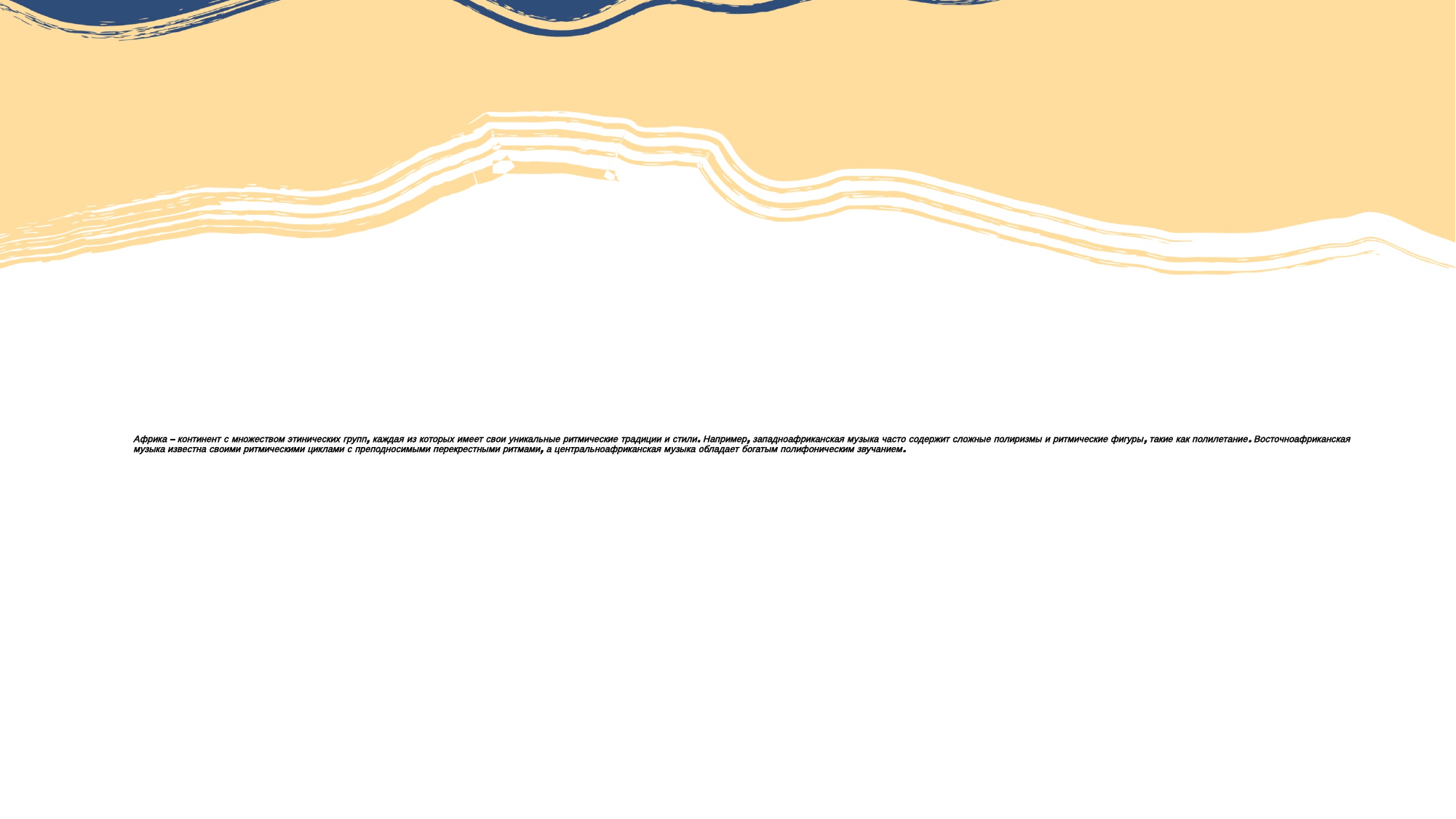

# Африка – континент с множеством этинических групп, каждая из которых имеет свои уникальные ритмические традиции и стили. Например, западноафриканская музыка часто содержит сложные полиризмы и ритмические фигуры, такие как полилетание. Восточноафриканская музыка известна своими ритмическими циклами с преподносимыми перекрестными ритмами, а центральноафриканская музыка обладает богатым полифоническим звучанием.